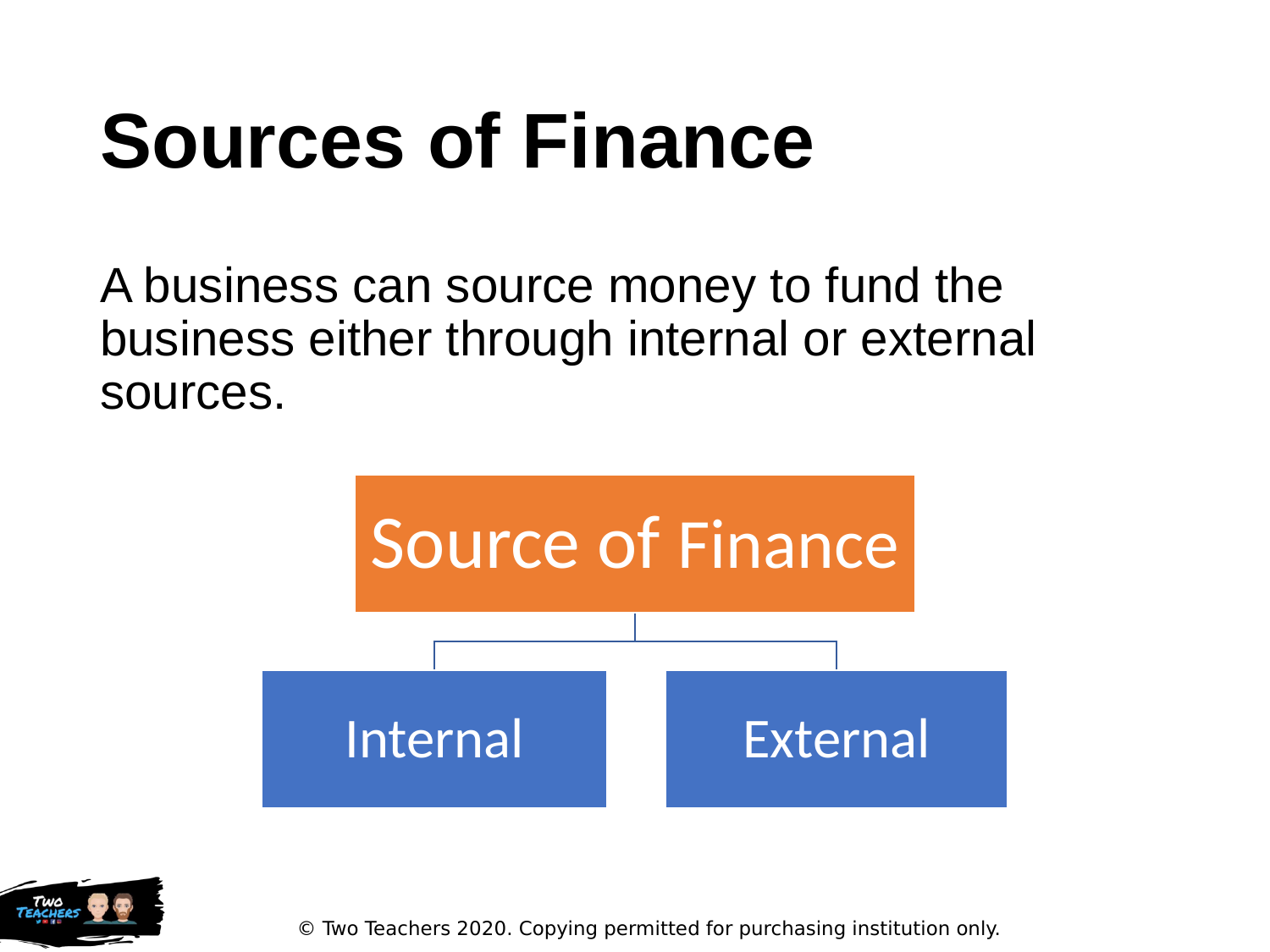

# Sources of Finance
A business can source money to fund the business either through internal or external sources.

Source of Finance
Internal
External